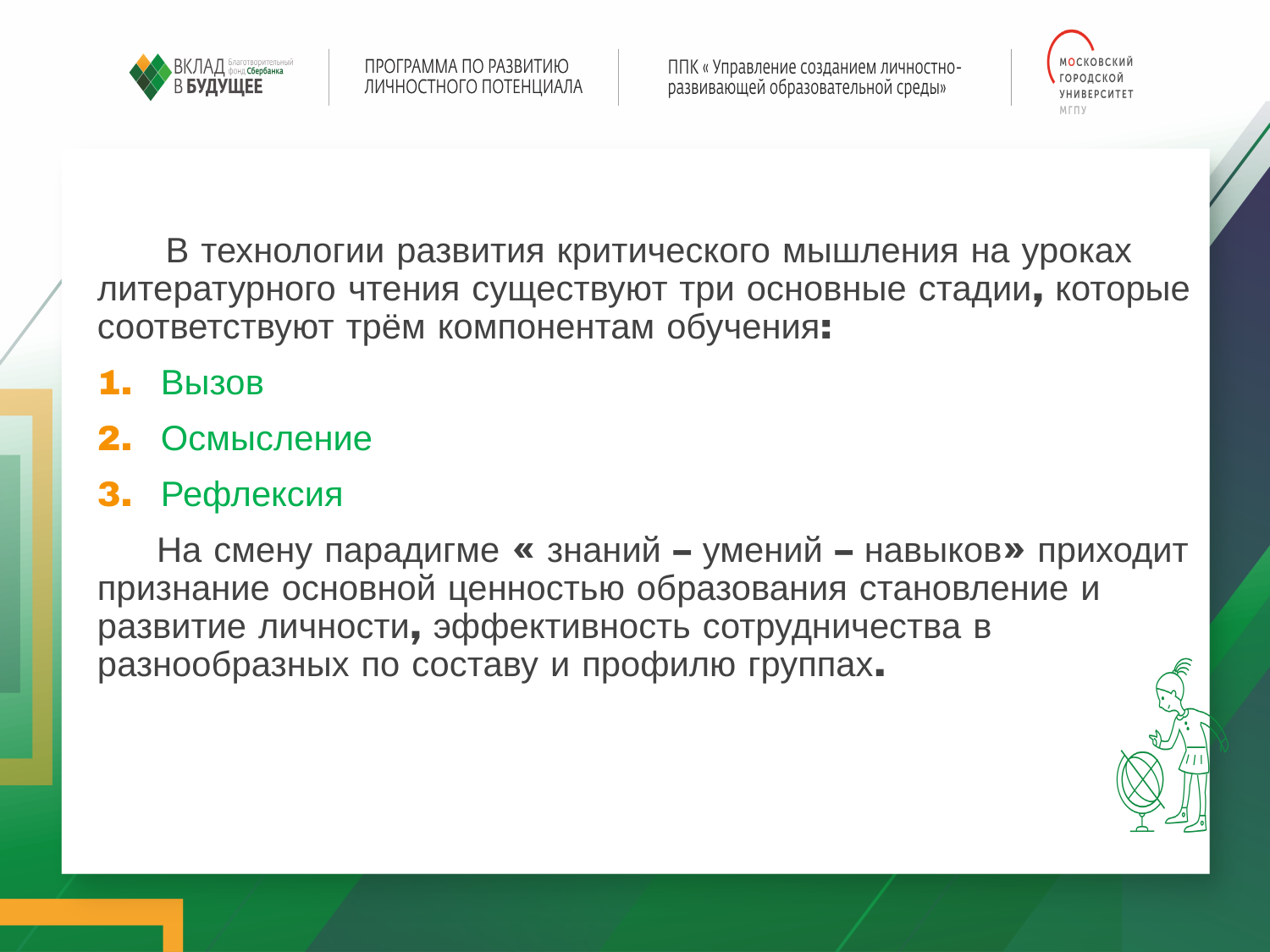

В технологии развития критического мышления на уроках литературного чтения существуют три основные стадии, которые соответствуют трём компонентам обучения:
Вызов
Осмысление
Рефлексия
     На смену парадигме « знаний – умений – навыков» приходит признание основной ценностью образования становление и развитие личности, эффективность сотрудничества в разнообразных по составу и профилю группах.

ИЗМЕНЕНИЯ В ПРЕДМЕТНО-ПРОСТРАНСТВЕННОЙ СРЕДЕ